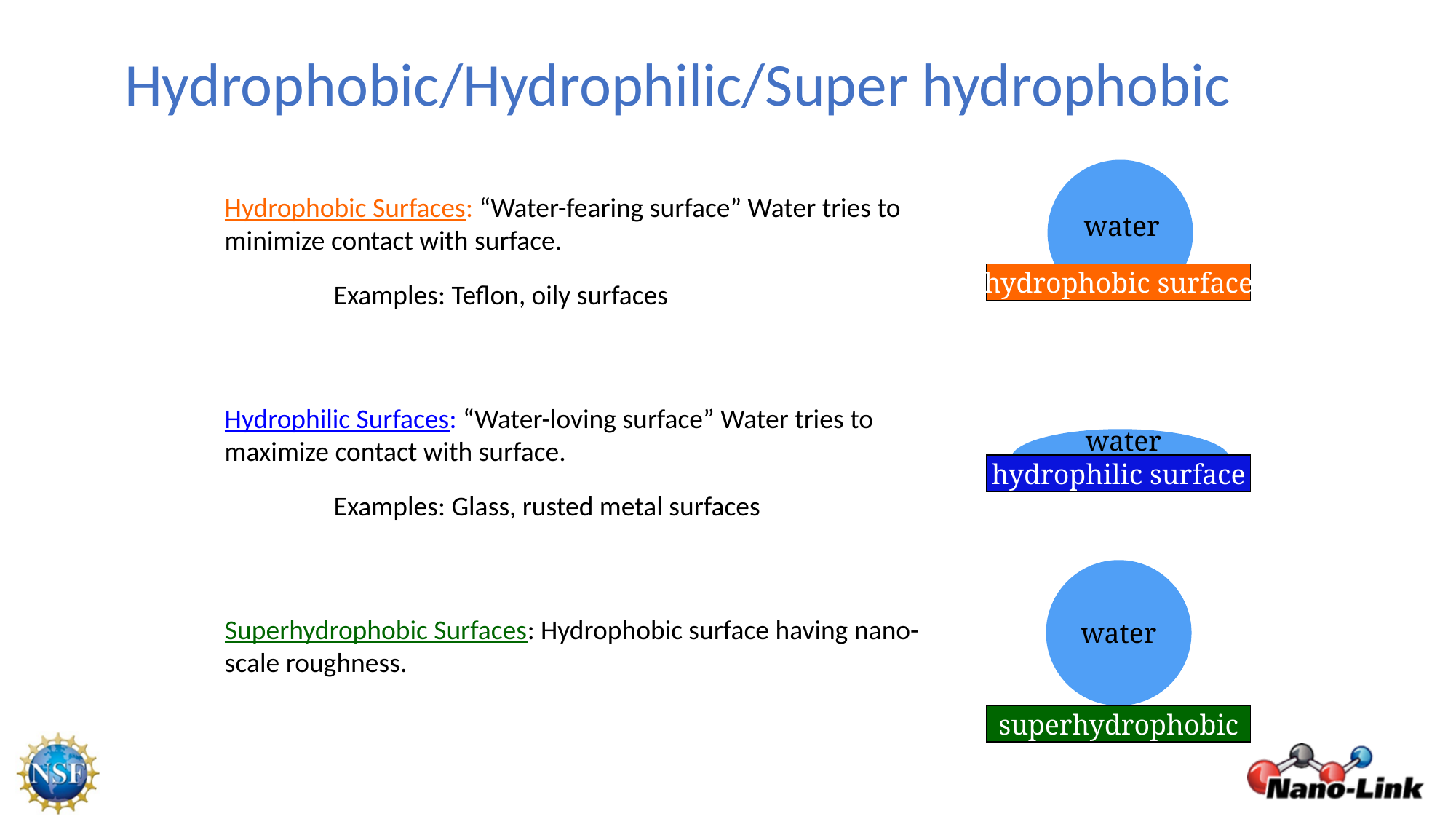

# Hydrophobic/Hydrophilic/Super hydrophobic

water

Hydrophobic Surfaces: “Water-fearing surface” Water tries to minimize contact with surface.
	Examples: Teflon, oily surfaces
hydrophobic surface
Hydrophilic Surfaces: “Water-loving surface” Water tries to maximize contact with surface.
	Examples: Glass, rusted metal surfaces
water

hydrophilic surface

Superhydrophobic Surfaces: Hydrophobic surface having nano-scale roughness.
water
superhydrophobic